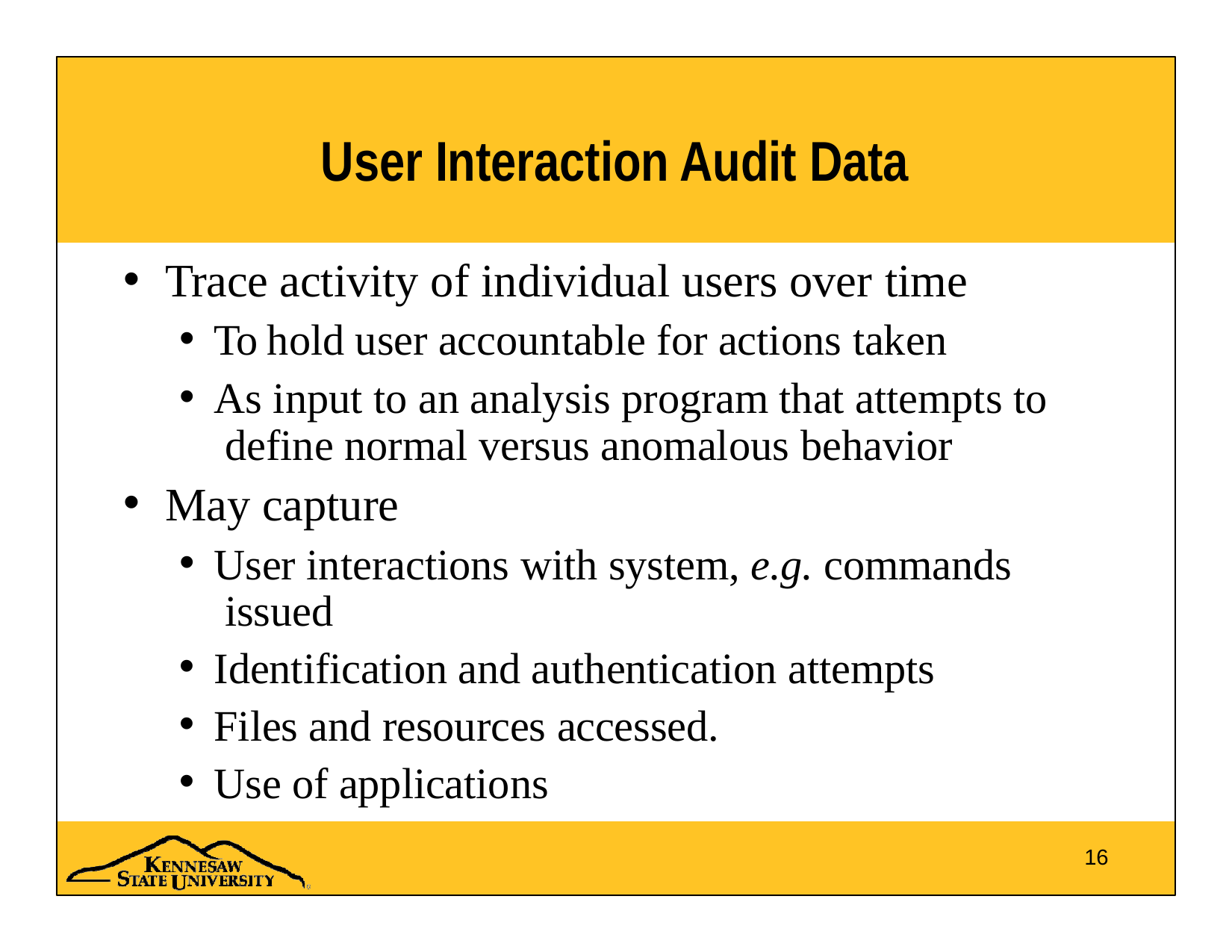

# User Interaction Audit Data
Trace activity of individual users over time
To hold user accountable for actions taken
As input to an analysis program that attempts to  define normal versus anomalous behavior
May capture
User interactions with system, e.g. commands  issued
Identification and authentication attempts
Files and resources accessed.
Use of applications

16